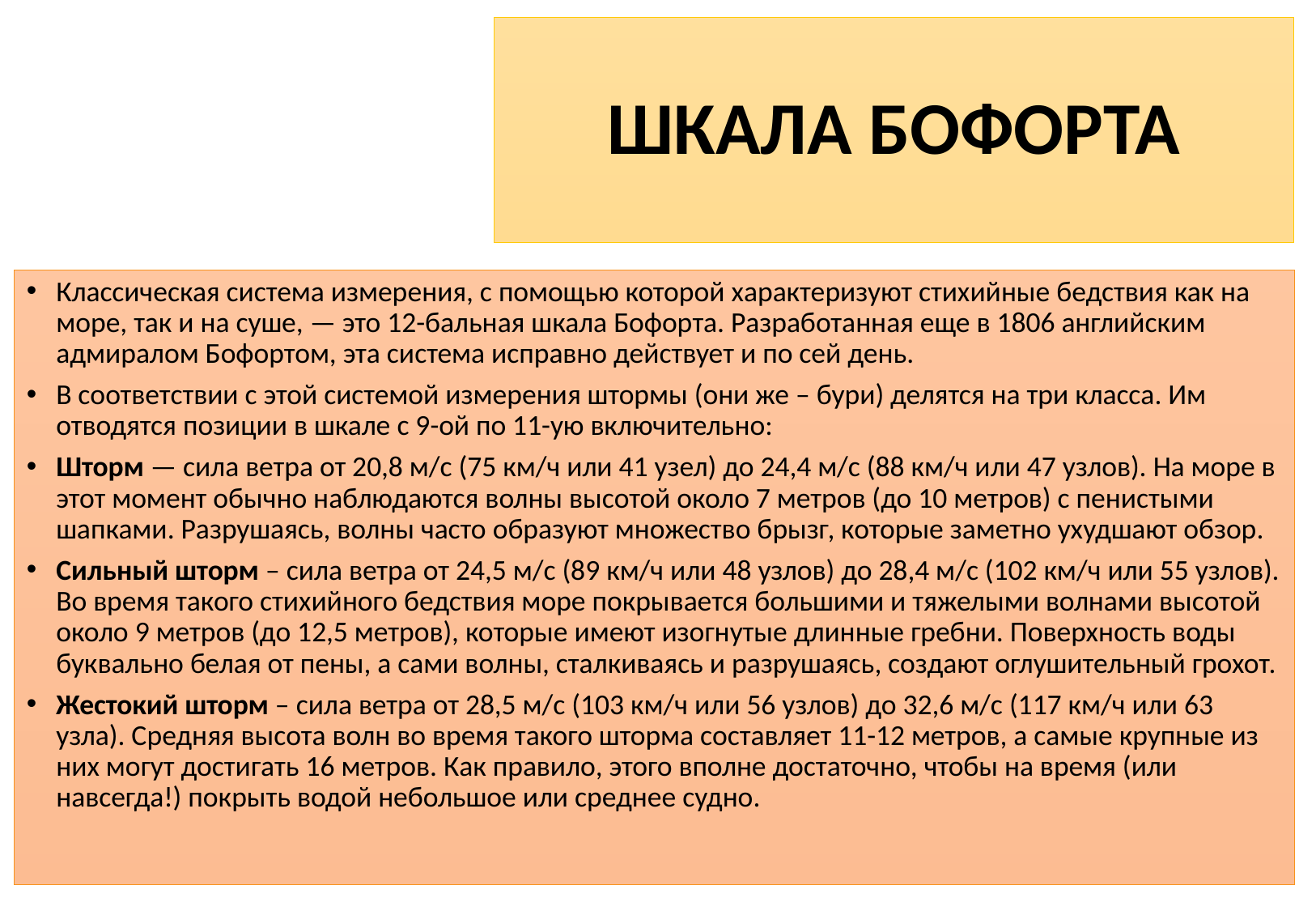

# ШКАЛА БОФОРТА
Классическая система измерения, с помощью которой характеризуют стихийные бедствия как на море, так и на суше, — это 12-бальная шкала Бофорта. Разработанная еще в 1806 английским адмиралом Бофортом, эта система исправно действует и по сей день.
В соответствии с этой системой измерения штормы (они же – бури) делятся на три класса. Им отводятся позиции в шкале с 9-ой по 11-ую включительно:
Шторм — сила ветра от 20,8 м/с (75 км/ч или 41 узел) до 24,4 м/с (88 км/ч или 47 узлов). На море в этот момент обычно наблюдаются волны высотой около 7 метров (до 10 метров) с пенистыми шапками. Разрушаясь, волны часто образуют множество брызг, которые заметно ухудшают обзор.
Сильный шторм – сила ветра от 24,5 м/с (89 км/ч или 48 узлов) до 28,4 м/с (102 км/ч или 55 узлов). Во время такого стихийного бедствия море покрывается большими и тяжелыми волнами высотой около 9 метров (до 12,5 метров), которые имеют изогнутые длинные гребни. Поверхность воды буквально белая от пены, а сами волны, сталкиваясь и разрушаясь, создают оглушительный грохот.
Жестокий шторм – сила ветра от 28,5 м/с (103 км/ч или 56 узлов) до 32,6 м/с (117 км/ч или 63 узла). Средняя высота волн во время такого шторма составляет 11-12 метров, а самые крупные из них могут достигать 16 метров. Как правило, этого вполне достаточно, чтобы на время (или навсегда!) покрыть водой небольшое или среднее судно.